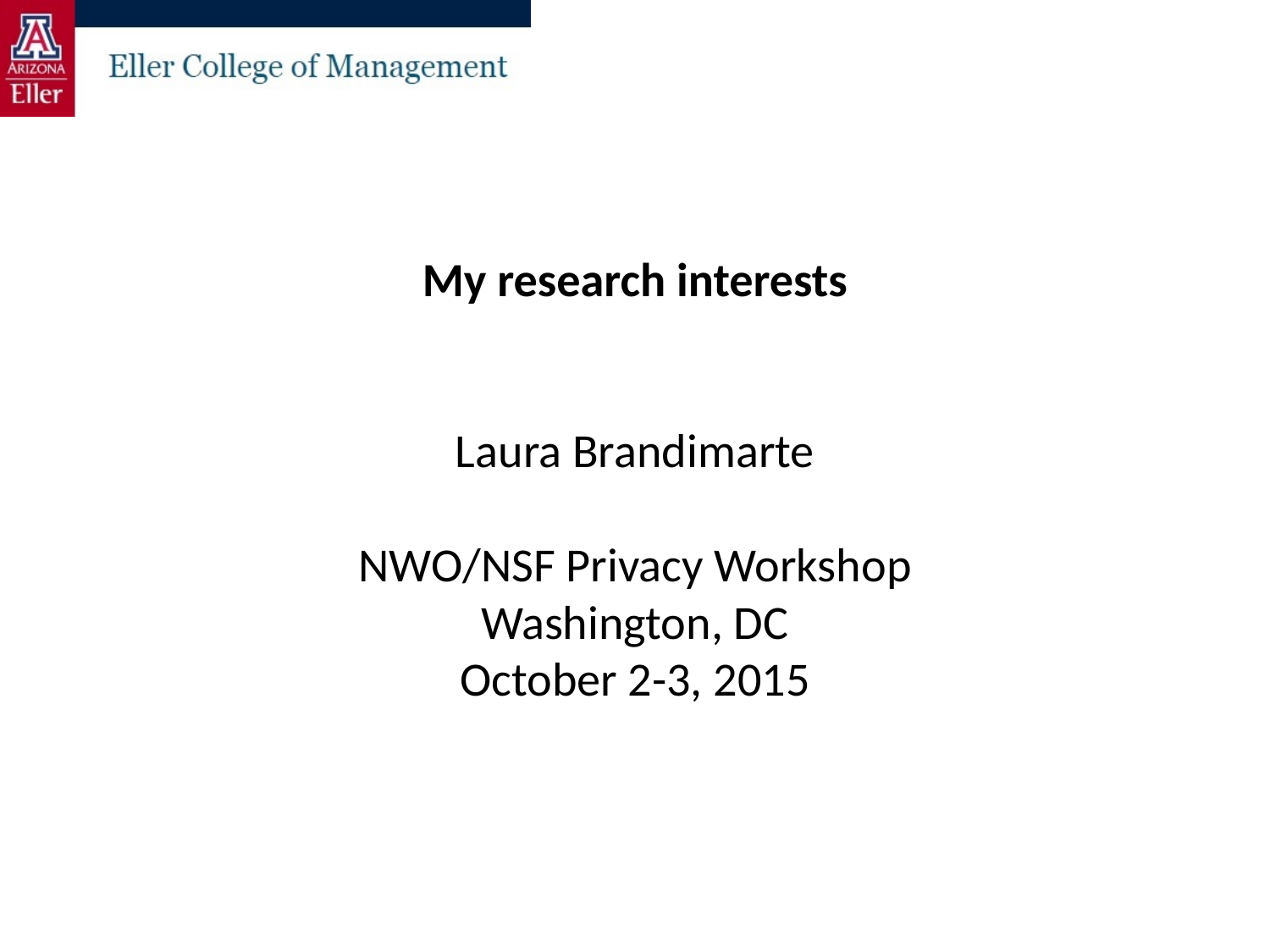

# My research interests Laura Brandimarte NWO/NSF Privacy Workshop Washington, DC October 2-3, 2015